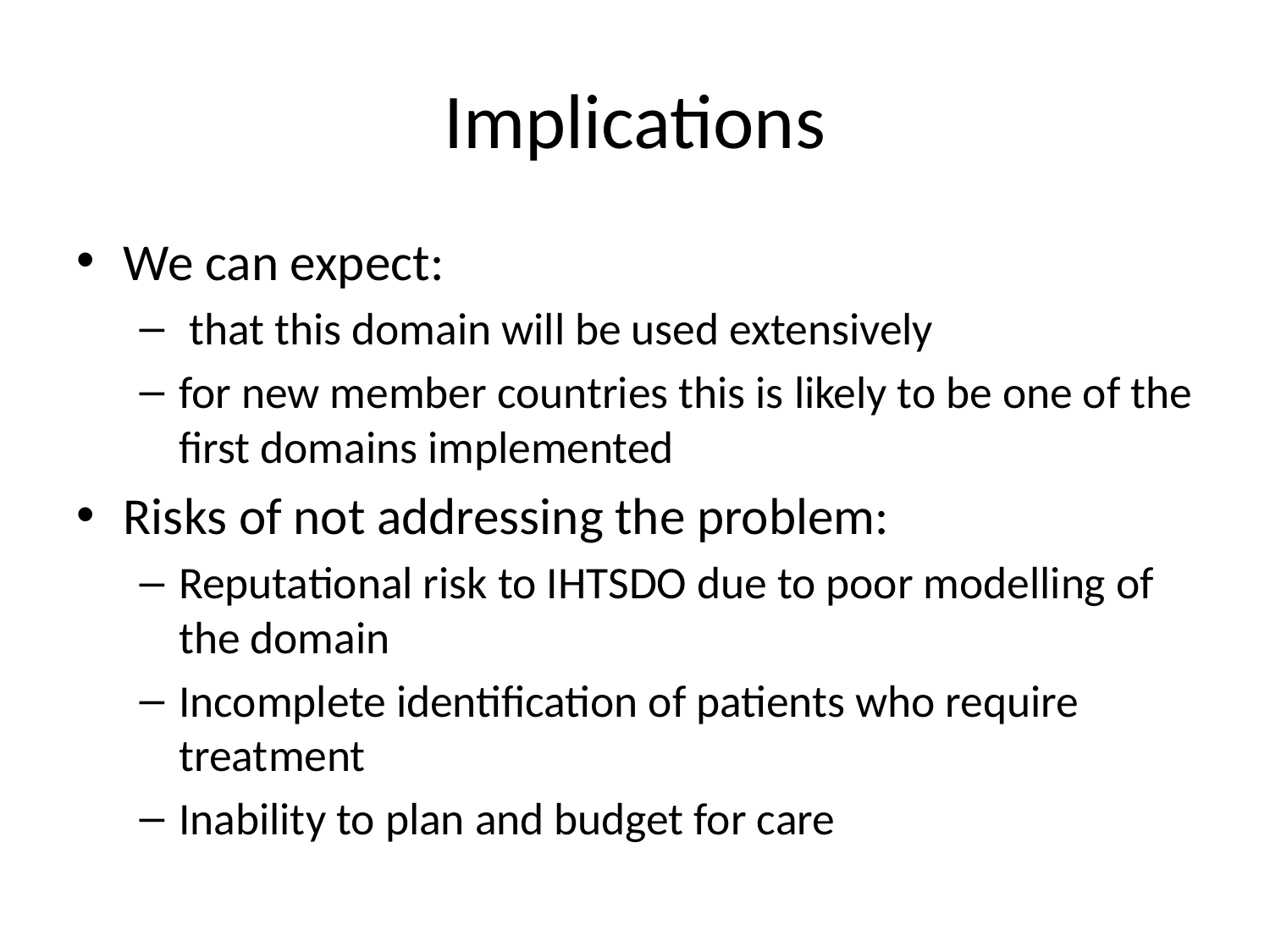

# Implications
We can expect:
 that this domain will be used extensively
for new member countries this is likely to be one of the first domains implemented
Risks of not addressing the problem:
Reputational risk to IHTSDO due to poor modelling of the domain
Incomplete identification of patients who require treatment
Inability to plan and budget for care